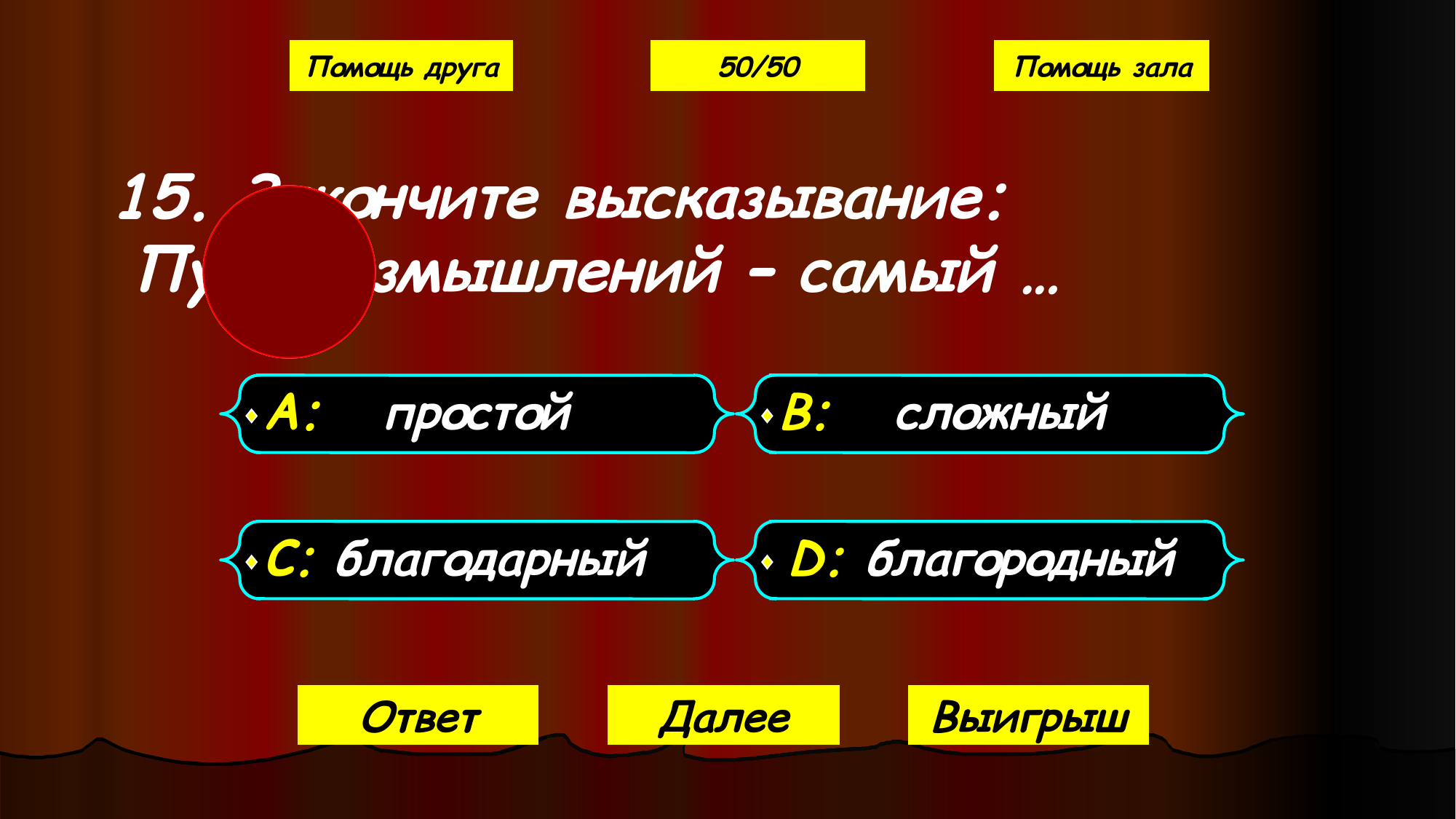

Помощь друга
50/50
Помощь зала
 15. Закончите высказывание:
Путь размышлений – самый …

А:    простой
В:   сложный

С:   благодарный

D: благородный

Ответ
Далее
Выигрыш